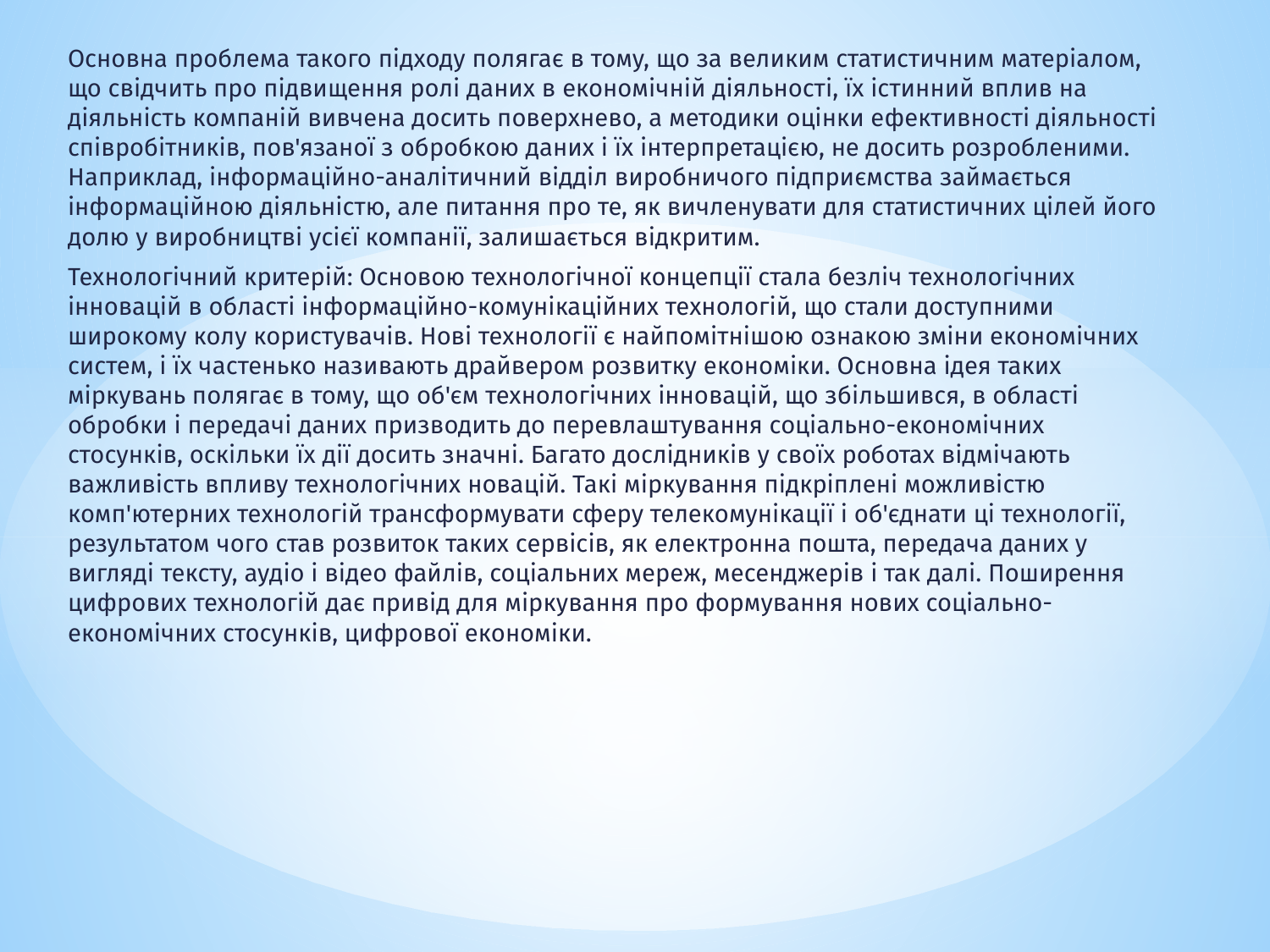

Основна проблема такого підходу полягає в тому, що за великим статистичним матеріалом, що свідчить про підвищення ролі даних в економічній діяльності, їх істинний вплив на діяльність компаній вивчена досить поверхнево, а методики оцінки ефективності діяльності співробітників, пов'язаної з обробкою даних і їх інтерпретацією, не досить розробленими. Наприклад, інформаційно-аналітичний відділ виробничого підприємства займається інформаційною діяльністю, але питання про те, як вичленувати для статистичних цілей його долю у виробництві усієї компанії, залишається відкритим.
Технологічний критерій: Основою технологічної концепції стала безліч технологічних інновацій в області інформаційно-комунікаційних технологій, що стали доступними широкому колу користувачів. Нові технології є найпомітнішою ознакою зміни економічних систем, і їх частенько називають драйвером розвитку економіки. Основна ідея таких міркувань полягає в тому, що об'єм технологічних інновацій, що збільшився, в області обробки і передачі даних призводить до перевлаштування соціально-економічних стосунків, оскільки їх дії досить значні. Багато дослідників у своїх роботах відмічають важливість впливу технологічних новацій. Такі міркування підкріплені можливістю комп'ютерних технологій трансформувати сферу телекомунікації і об'єднати ці технології, результатом чого став розвиток таких сервісів, як електронна пошта, передача даних у вигляді тексту, аудіо і відео файлів, соціальних мереж, месенджерів і так далі. Поширення цифрових технологій дає привід для міркування про формування нових соціально-економічних стосунків, цифрової економіки.